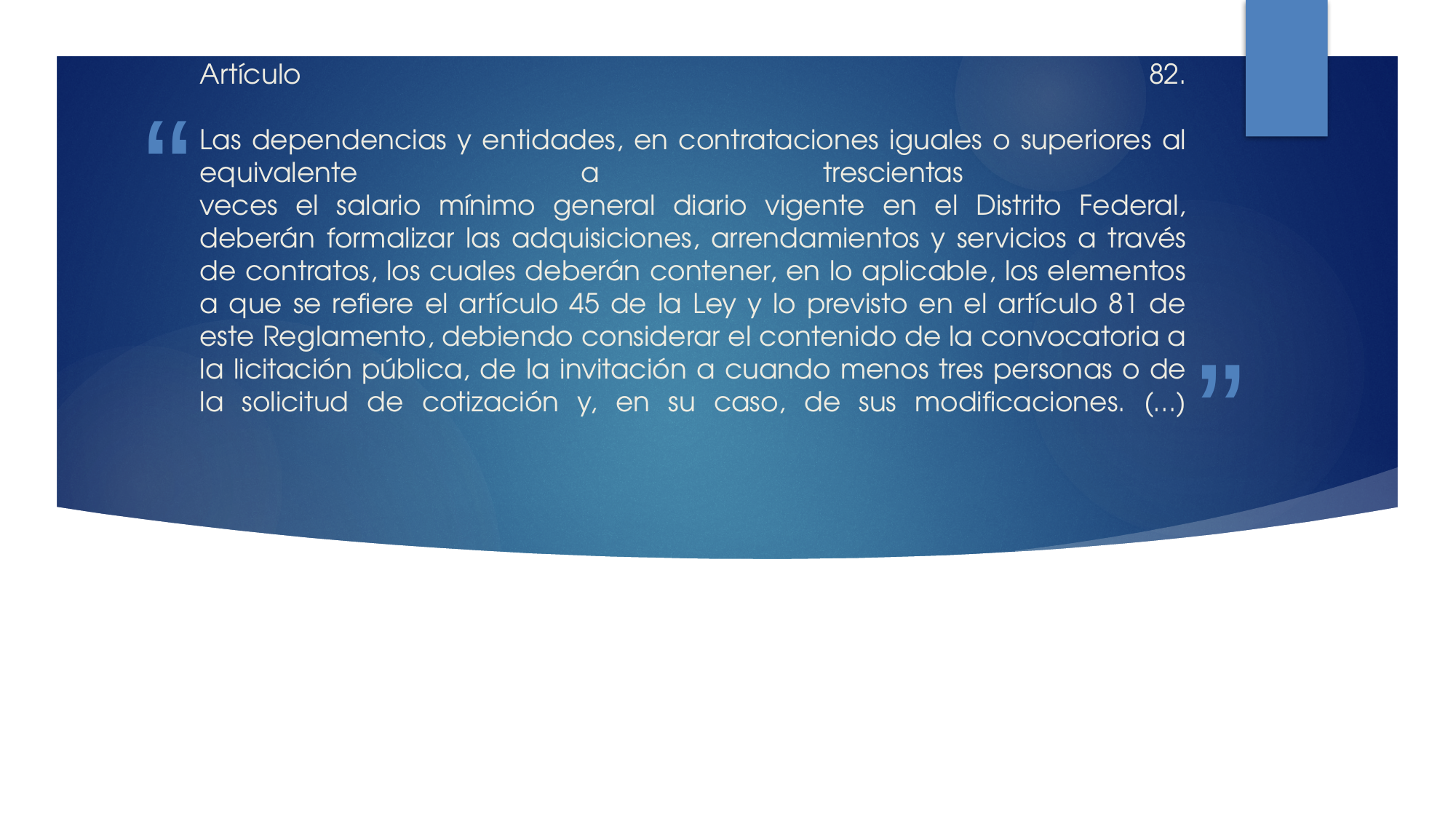

# Artículo 82. Las dependencias y entidades, en contrataciones iguales o superiores al equivalente a trescientas veces el salario mínimo general diario vigente en el Distrito Federal, deberán formalizar las adquisiciones, arrendamientos y servicios a través de contratos, los cuales deberán contener, en lo aplicable, los elementos a que se refiere el artículo 45 de la Ley y lo previsto en el artículo 81 de este Reglamento, debiendo considerar el contenido de la convocatoria a la licitación pública, de la invitación a cuando menos tres personas o de la solicitud de cotización y, en su caso, de sus modificaciones. (…)